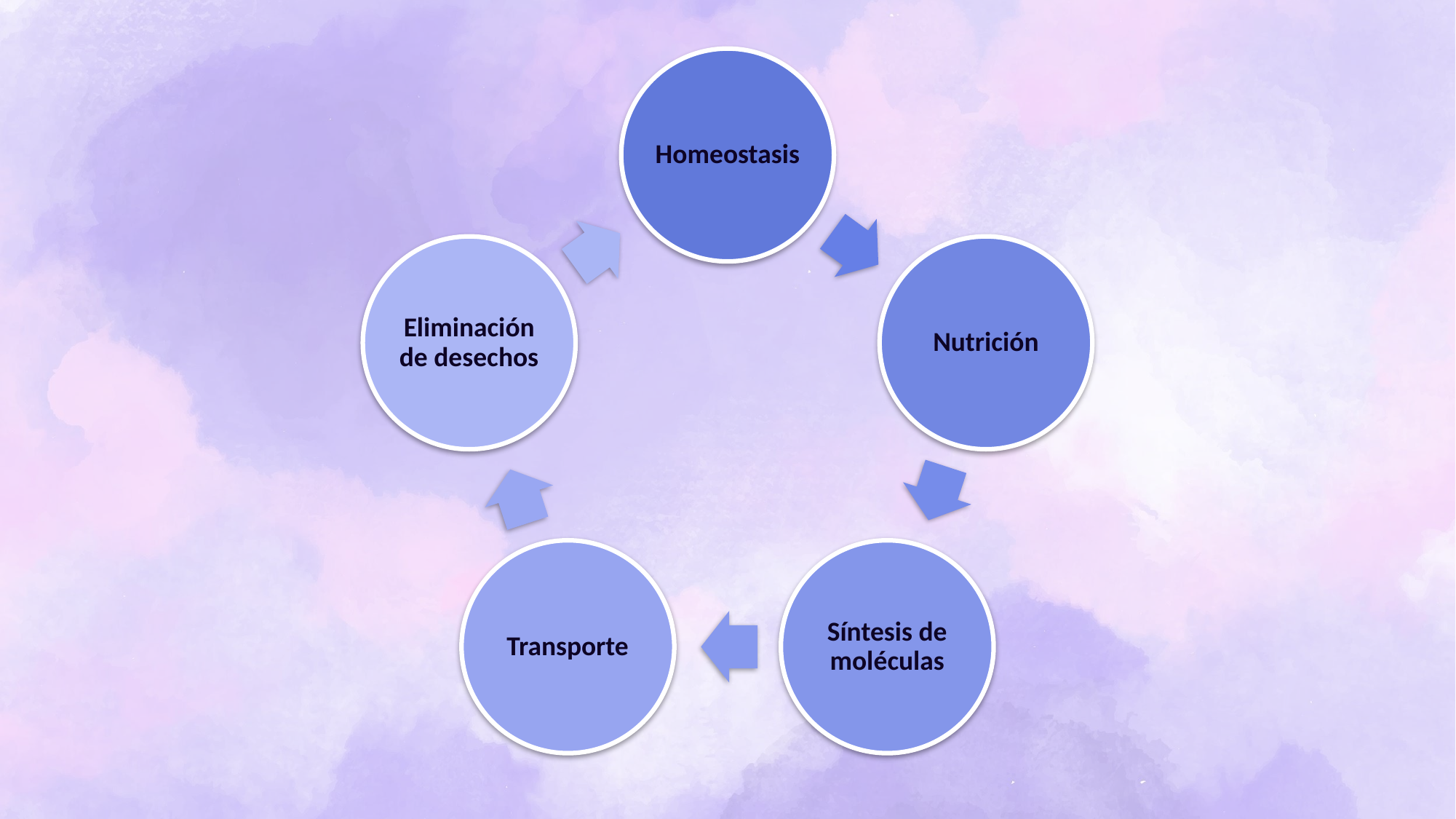

Homeostasis

Nutrición

Síntesis de moléculas

Transporte

Eliminación de desechos